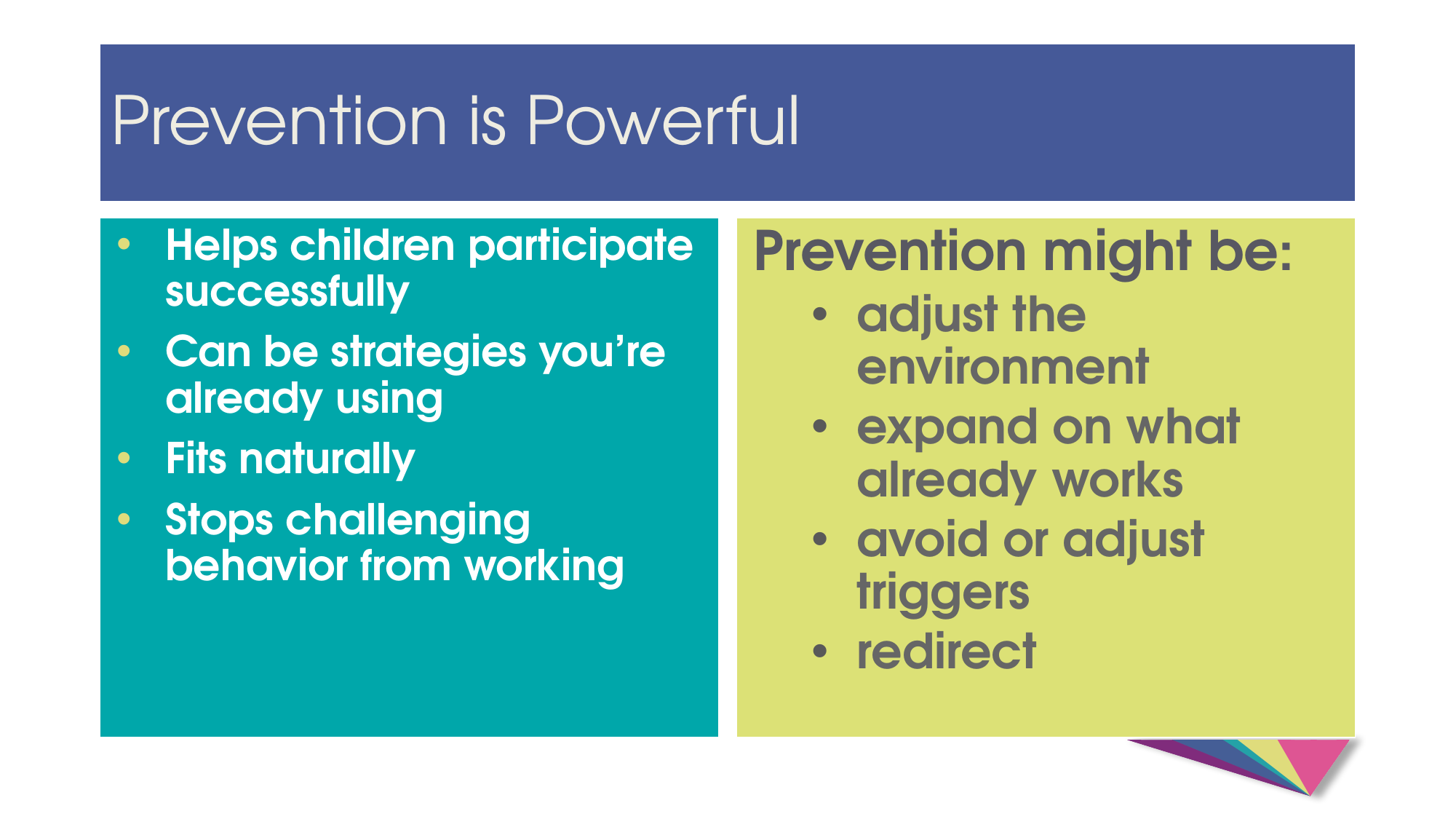

# Prevention is Powerful
Helps children participate successfully
Can be strategies you’re already using
Fits naturally
Stops challenging behavior from working

Prevention might be:
adjust the environment
expand on what already works
avoid or adjust triggers
redirect